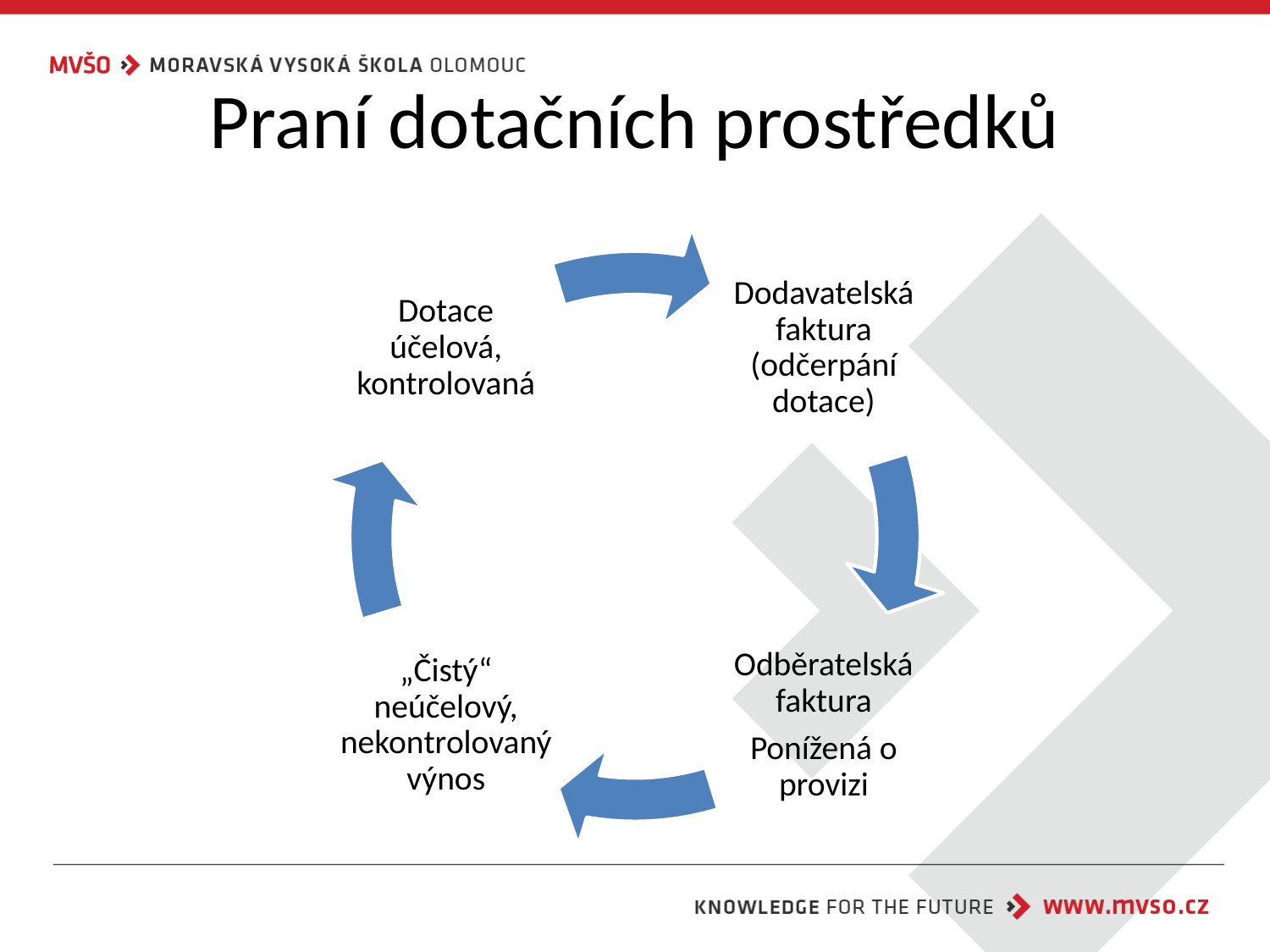

# Praní dotačních prostředků
Dodavatelská faktura (odčerpání dotace)
Odběratelská faktura
Ponížená o provizi
„Čistý“ neúčelový, nekontrolovaný výnos
Dotace účelová, kontrolovaná